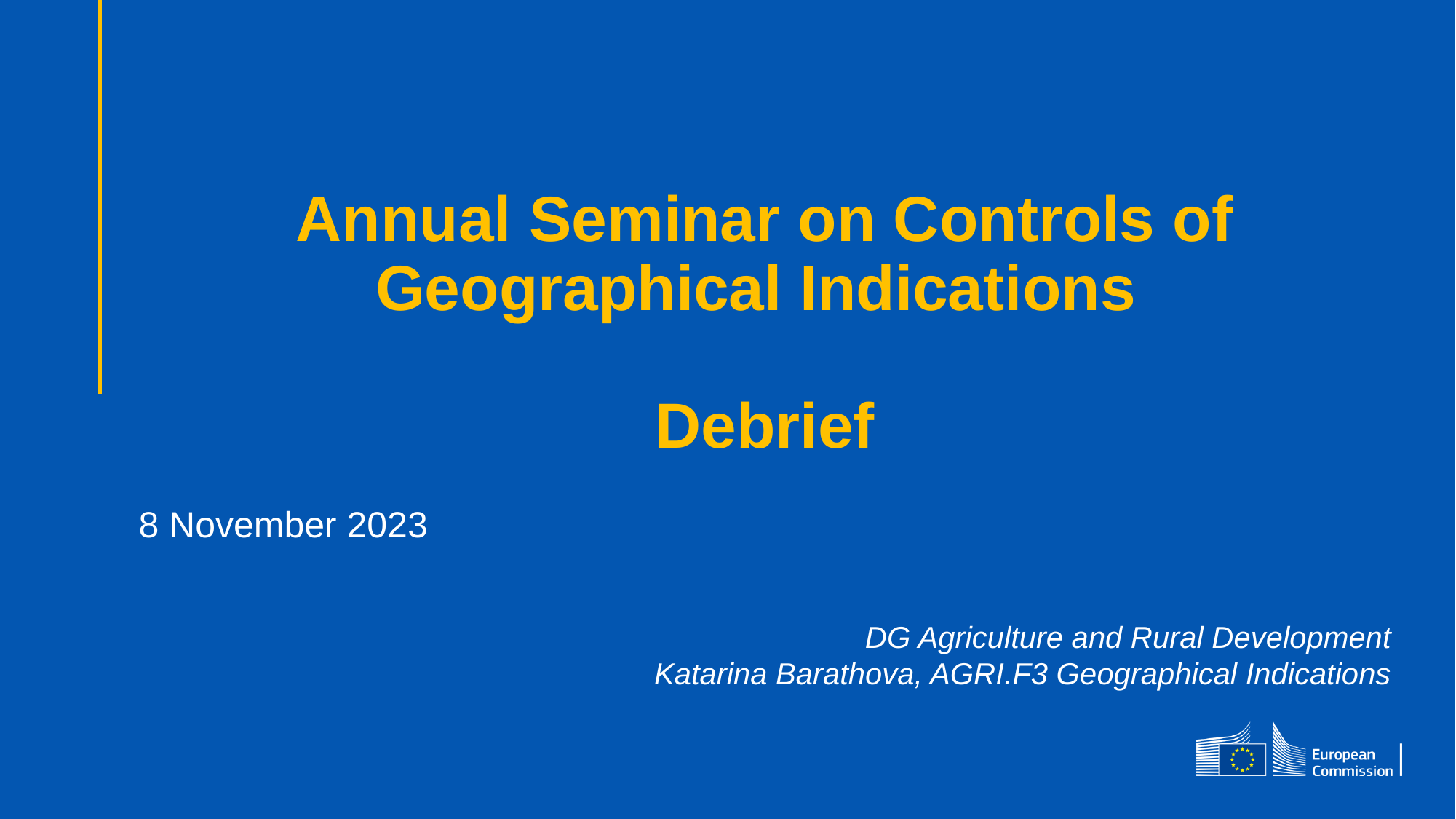

# Annual Seminar on Controls of Geographical Indications Debrief
8 November 2023

DG Agriculture and Rural Development
Katarina Barathova, AGRI.F3 Geographical Indications